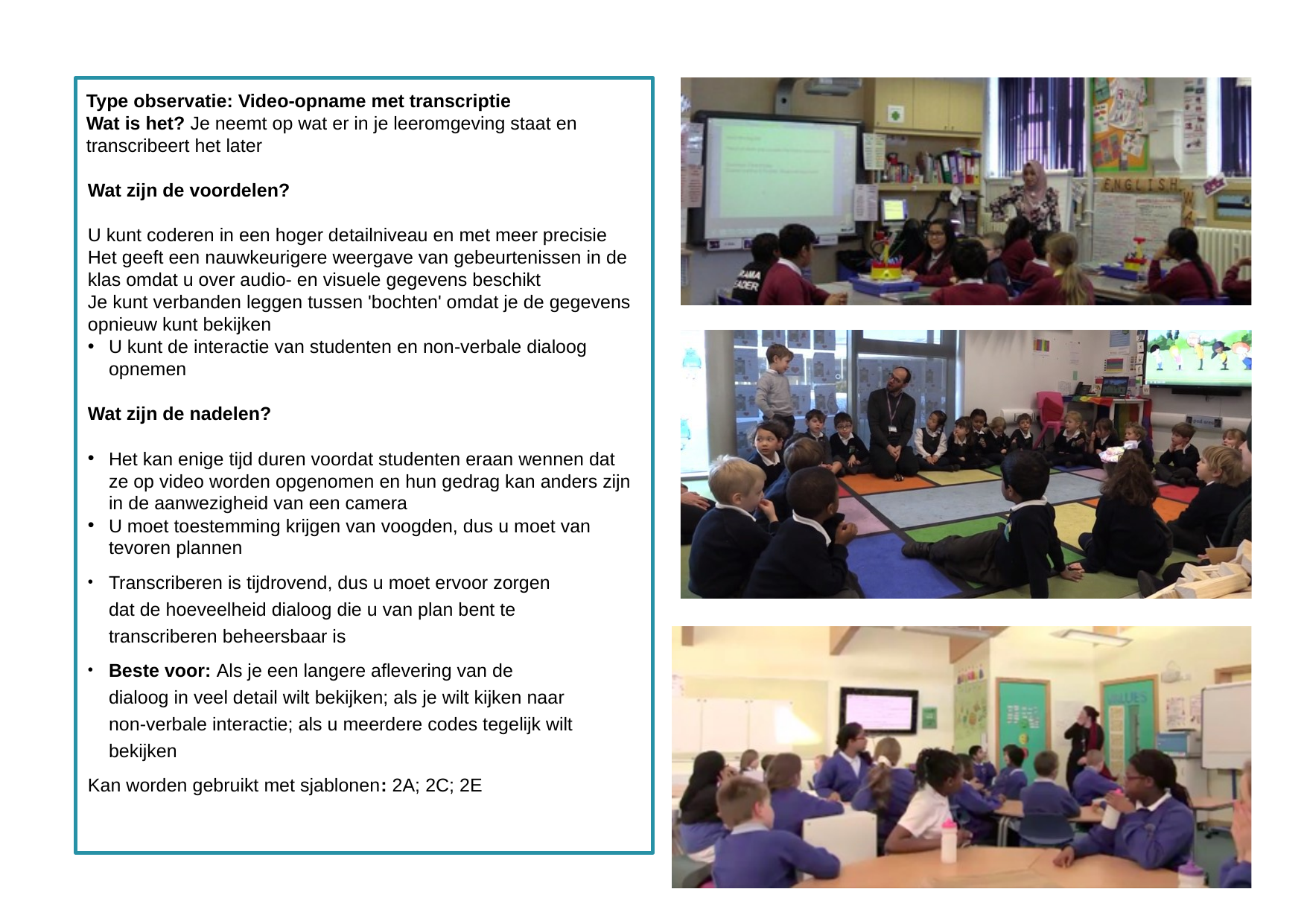

Type observatie: Video-opname met transcriptie
Wat is het? Je neemt op wat er in je leeromgeving staat en transcribeert het later

Wat zijn de voordelen?

U kunt coderen in een hoger detailniveau en met meer precisie
Het geeft een nauwkeurigere weergave van gebeurtenissen in de klas omdat u over audio- en visuele gegevens beschikt
Je kunt verbanden leggen tussen 'bochten' omdat je de gegevens opnieuw kunt bekijken
U kunt de interactie van studenten en non-verbale dialoog opnemen

Wat zijn de nadelen?

Het kan enige tijd duren voordat studenten eraan wennen dat ze op video worden opgenomen en hun gedrag kan anders zijn in de aanwezigheid van een camera
U moet toestemming krijgen van voogden, dus u moet van tevoren plannen
Transcriberen is tijdrovend, dus u moet ervoor zorgen dat de hoeveelheid dialoog die u van plan bent te transcriberen beheersbaar is
Beste voor: Als je een langere aflevering van de dialoog in veel detail wilt bekijken; als je wilt kijken naar non-verbale interactie; als u meerdere codes tegelijk wilt bekijken
Kan worden gebruikt met sjablonen: 2A; 2C; 2E